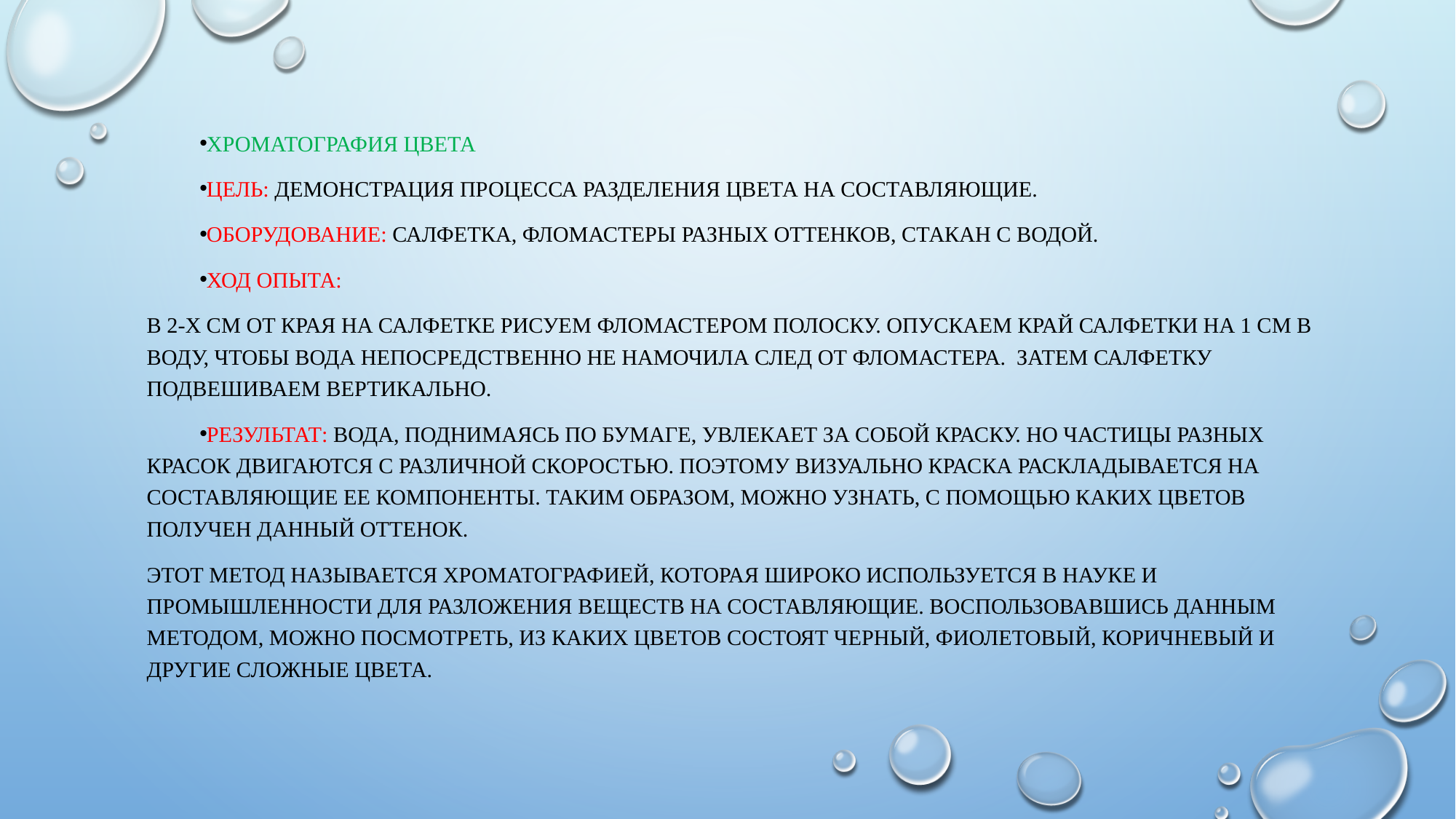

Хроматография цвета
Цель: демонстрация процесса разделения цвета на составляющие.
Оборудование: салфетка, фломастеры разных оттенков, стакан с водой.
Ход опыта:
В 2-х см от края на салфетке рисуем фломастером полоску. Опускаем край салфетки на 1 см в воду, чтобы вода непосредственно не намочила след от фломастера.  Затем салфетку подвешиваем вертикально.
Результат: вода, поднимаясь по бумаге, увлекает за собой краску. Но частицы разных красок двигаются с различной скоростью. Поэтому визуально краска раскладывается на составляющие ее компоненты. Таким образом, можно узнать, с помощью каких цветов получен данный оттенок.
Этот метод называется хроматографией, которая широко используется в науке и промышленности для разложения веществ на составляющие. Воспользовавшись данным методом, можно посмотреть, из каких цветов состоят черный, фиолетовый, коричневый и другие сложные цвета.